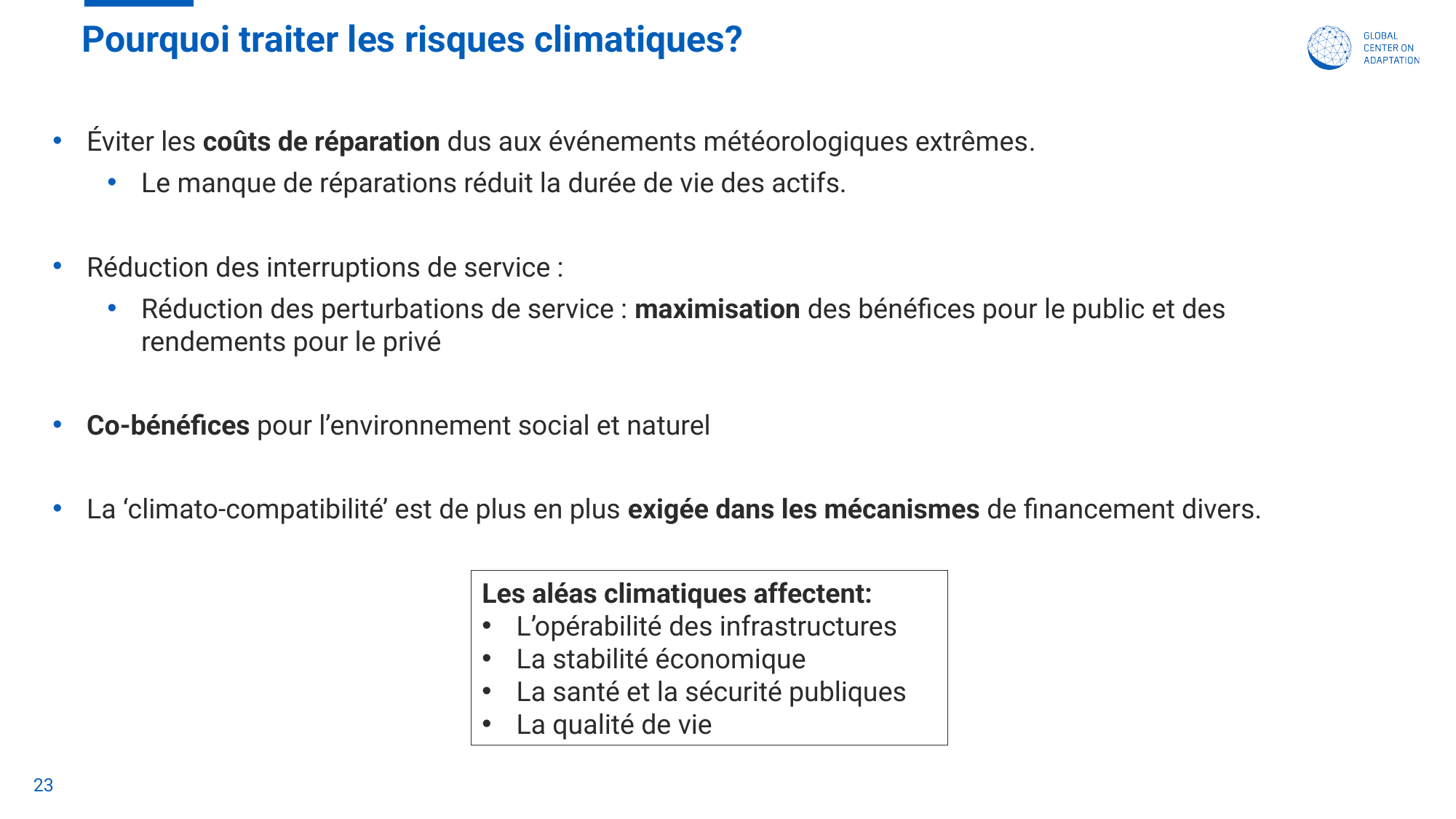

# Pourquoi traiter les risques climatiques?
Éviter les coûts de réparation dus aux événements météorologiques extrêmes.
Le manque de réparations réduit la durée de vie des actifs.

Réduction des interruptions de service :
Réduction des perturbations de service : maximisation des bénéfices pour le public et des rendements pour le privé

Co-bénéfices pour l’environnement social et naturel

La ‘climato-compatibilité’ est de plus en plus exigée dans les mécanismes de financement divers.
Les aléas climatiques affectent:
L’opérabilité des infrastructures
La stabilité économique
La santé et la sécurité publiques
La qualité de vie